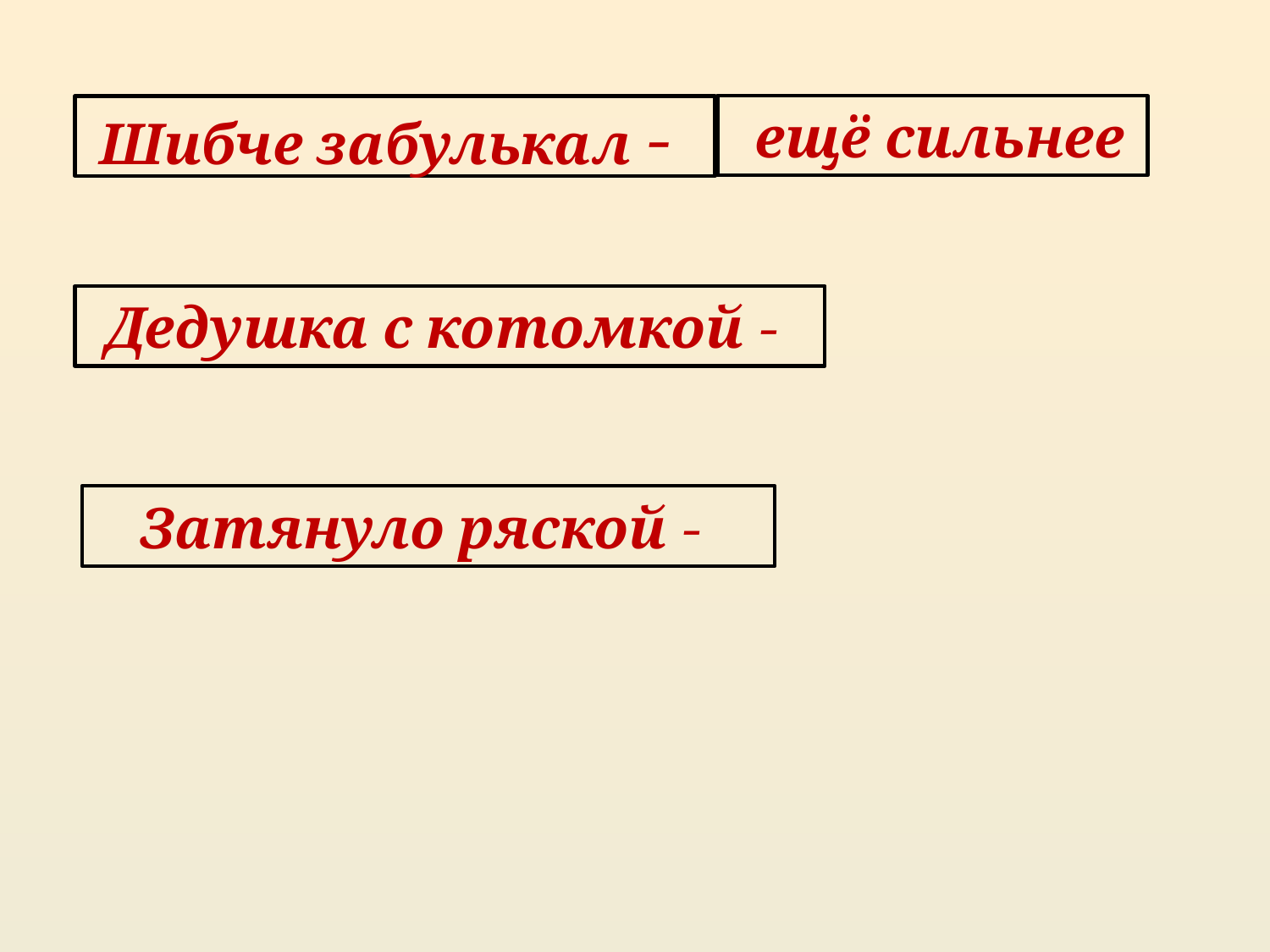

ещё сильнее
Шибче забулькал -
Дедушка с котомкой -
Затянуло ряской -